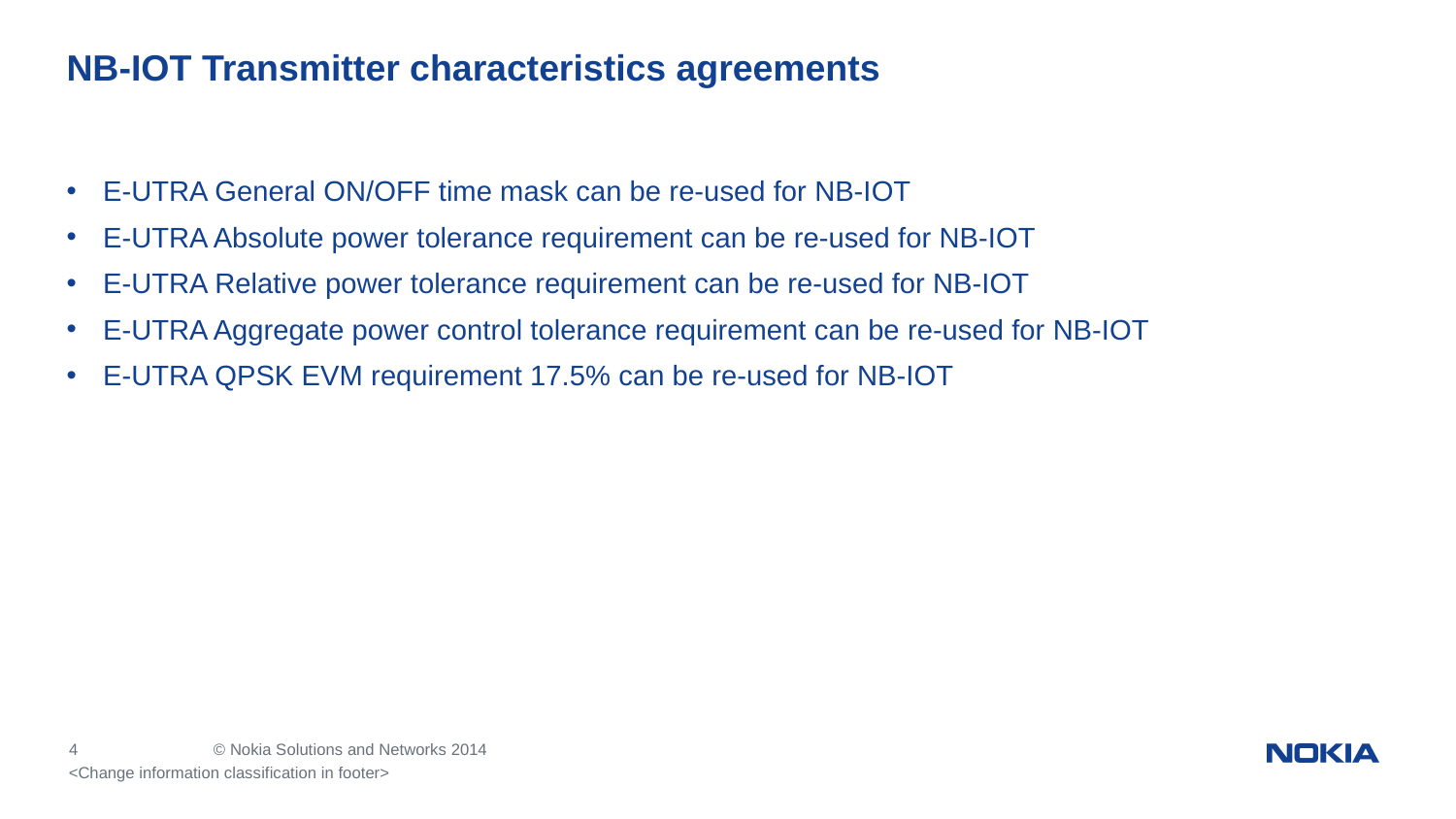

# NB-IOT Transmitter characteristics agreements
E-UTRA General ON/OFF time mask can be re-used for NB-IOT
E-UTRA Absolute power tolerance requirement can be re-used for NB-IOT
E-UTRA Relative power tolerance requirement can be re-used for NB-IOT
E-UTRA Aggregate power control tolerance requirement can be re-used for NB-IOT
E-UTRA QPSK EVM requirement 17.5% can be re-used for NB-IOT

<Change information classification in footer>